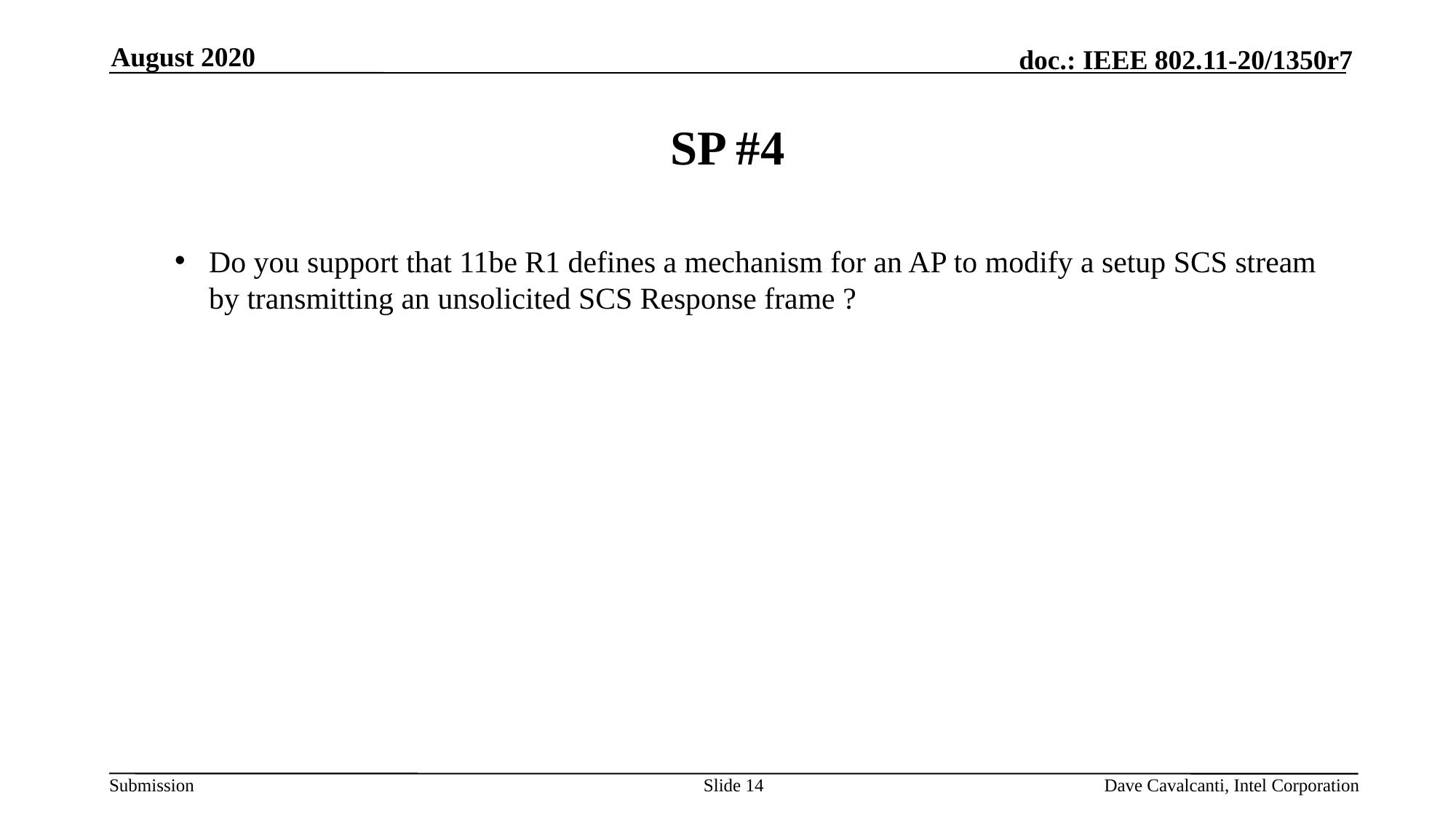

August 2020
# SP #4
Do you support that 11be R1 defines a mechanism for an AP to modify a setup SCS stream by transmitting an unsolicited SCS Response frame ?

Slide 14
Dave Cavalcanti, Intel Corporation